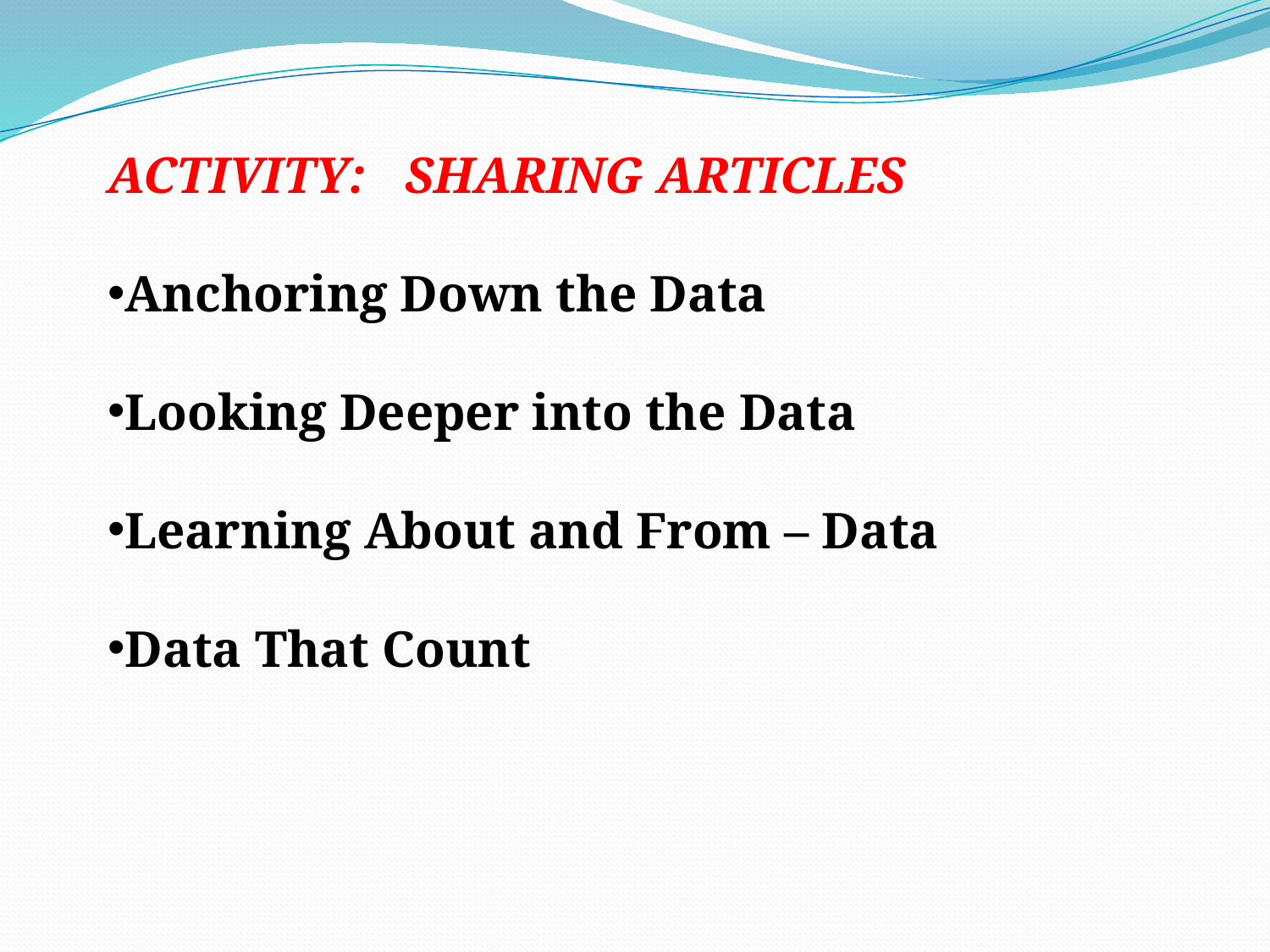

ACTIVITY:   SHARING ARTICLES

Anchoring Down the Data

Looking Deeper into the Data

Learning About and From – Data

Data That Count